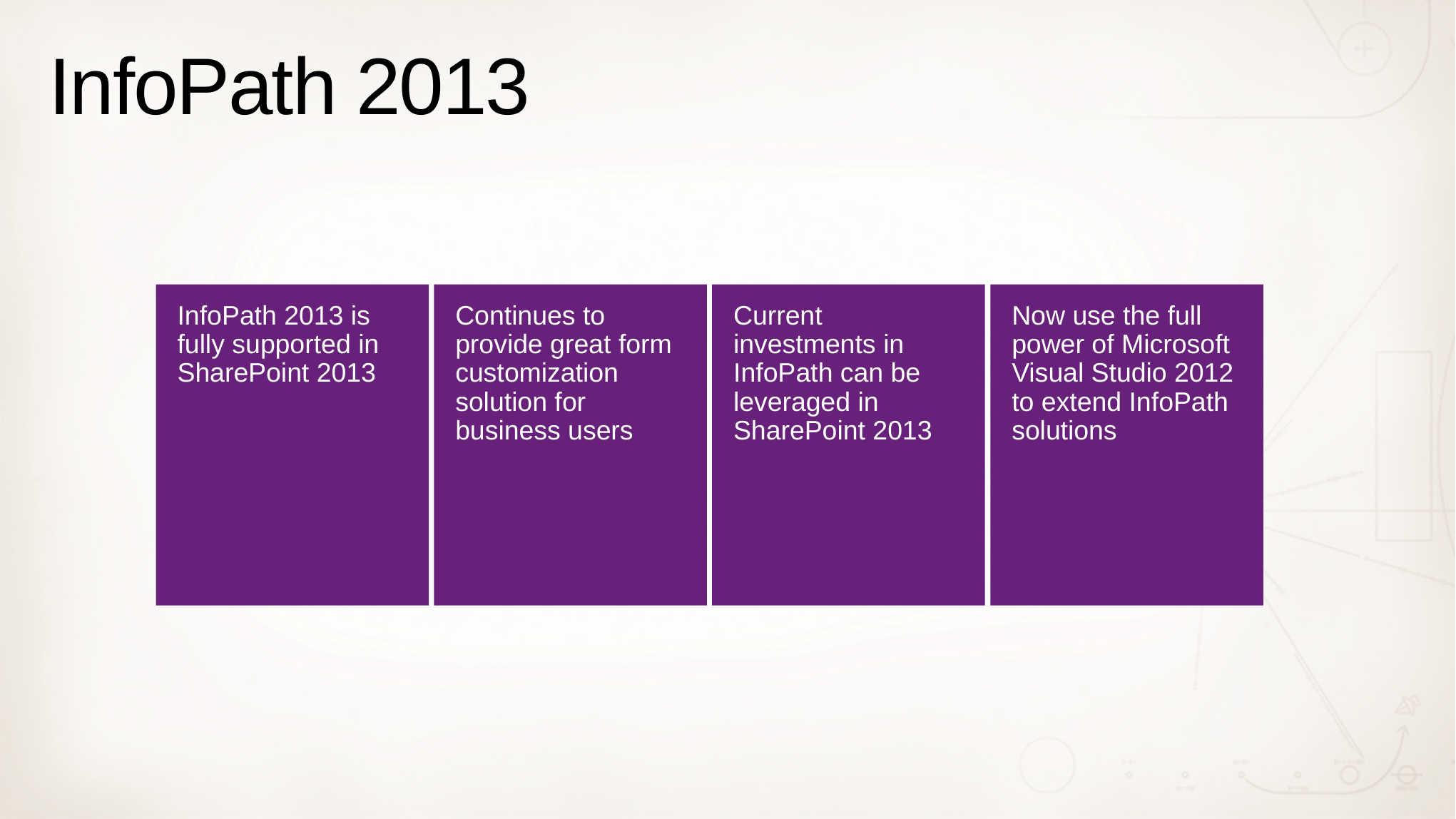

# InfoPath 2013
InfoPath 2013 is fully supported in SharePoint 2013
Continues to provide great form customization solution for business users
Current investments in InfoPath can be leveraged in SharePoint 2013
Now use the full power of Microsoft Visual Studio 2012 to extend InfoPath solutions